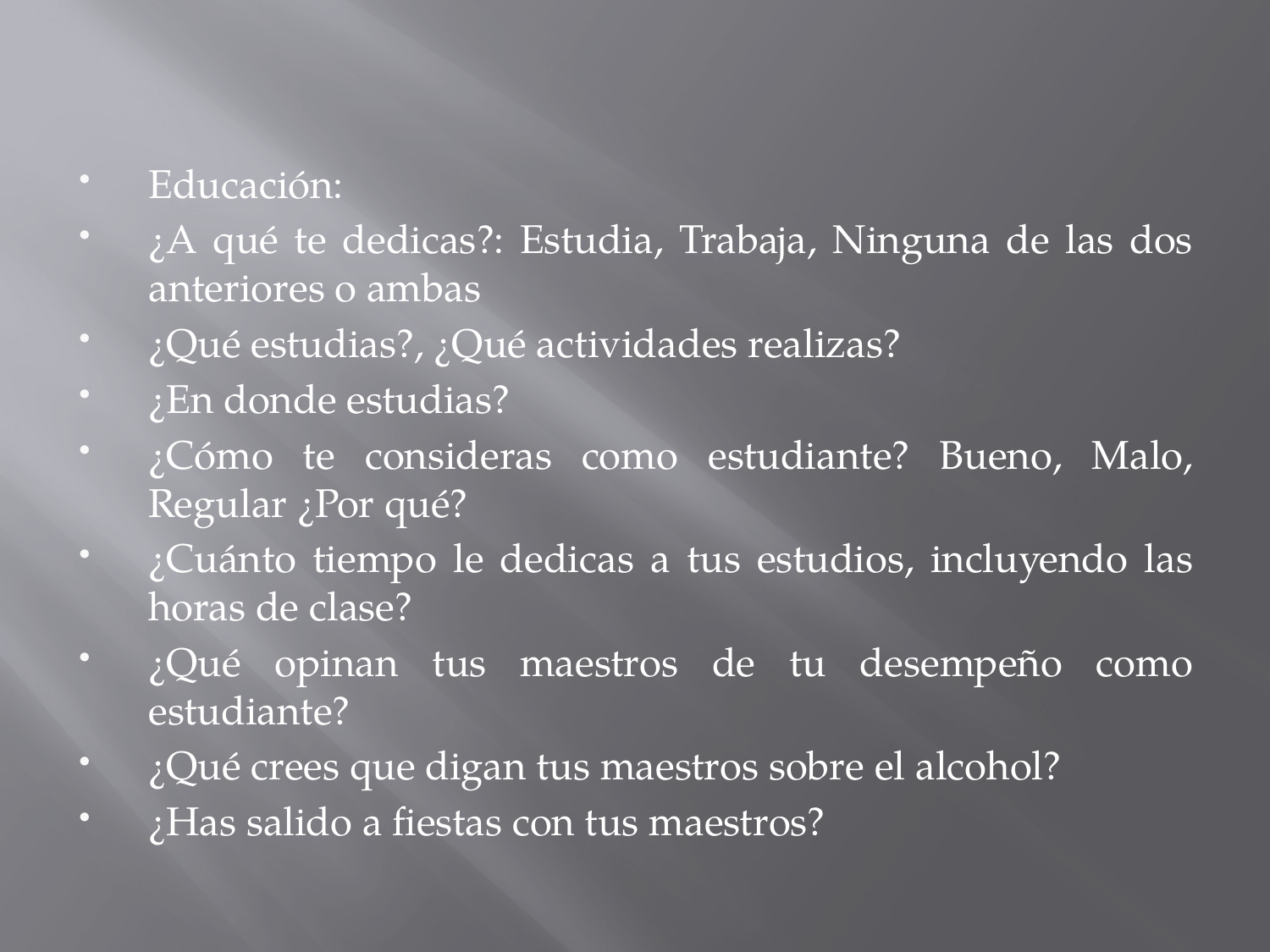

#

Educación:
¿A qué te dedicas?: Estudia, Trabaja, Ninguna de las dos anteriores o ambas
¿Qué estudias?, ¿Qué actividades realizas?
¿En donde estudias?
¿Cómo te consideras como estudiante? Bueno, Malo, Regular ¿Por qué?
¿Cuánto tiempo le dedicas a tus estudios, incluyendo las horas de clase?
¿Qué opinan tus maestros de tu desempeño como estudiante?
¿Qué crees que digan tus maestros sobre el alcohol?
¿Has salido a fiestas con tus maestros?